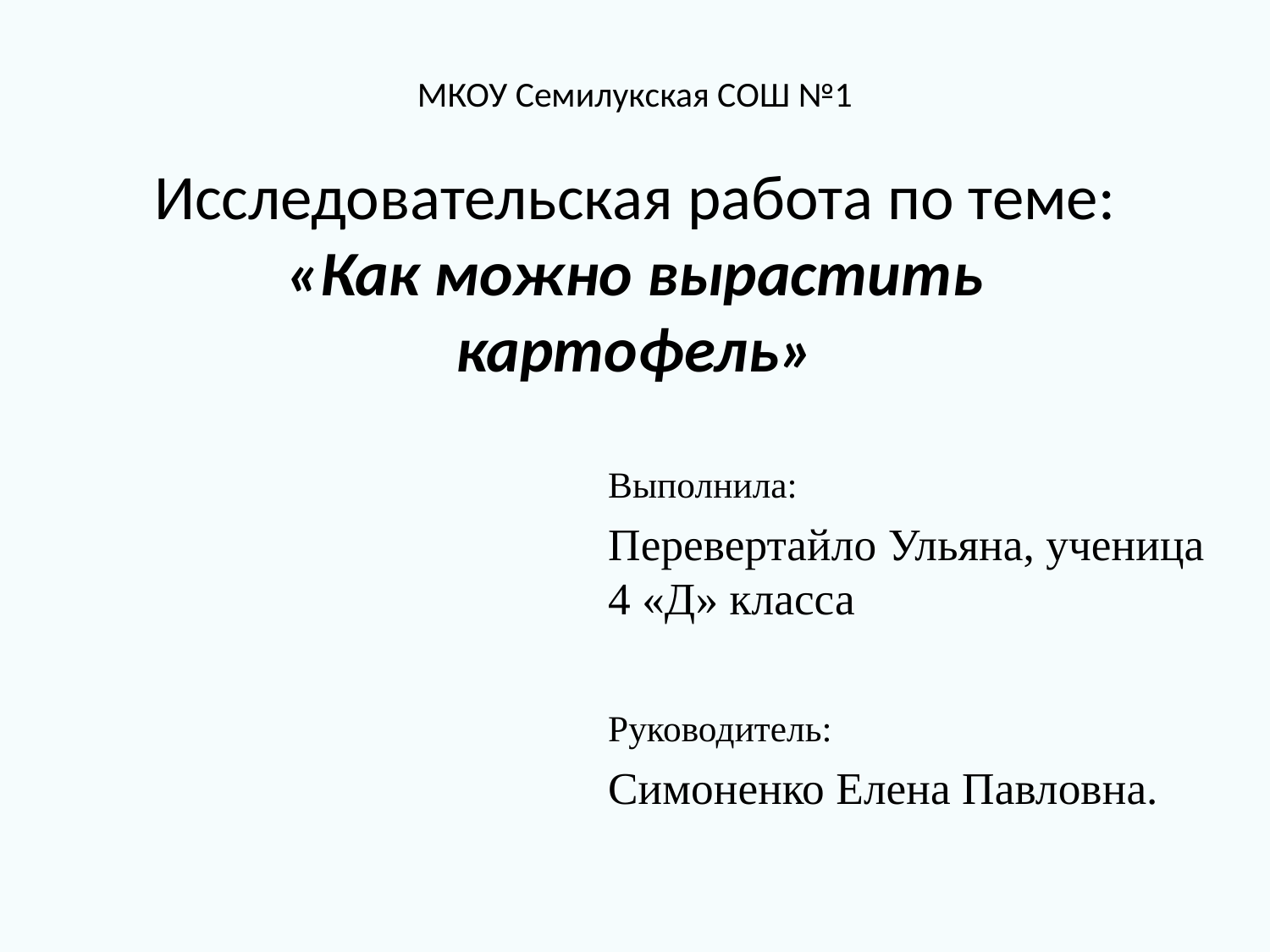

# МКОУ Семилукская СОШ №1 Исследовательская работа по теме: «Как можно вырастить картофель»
Выполнила:
Перевертайло Ульяна, ученица 4 «Д» класса

Руководитель:
Симоненко Елена Павловна.